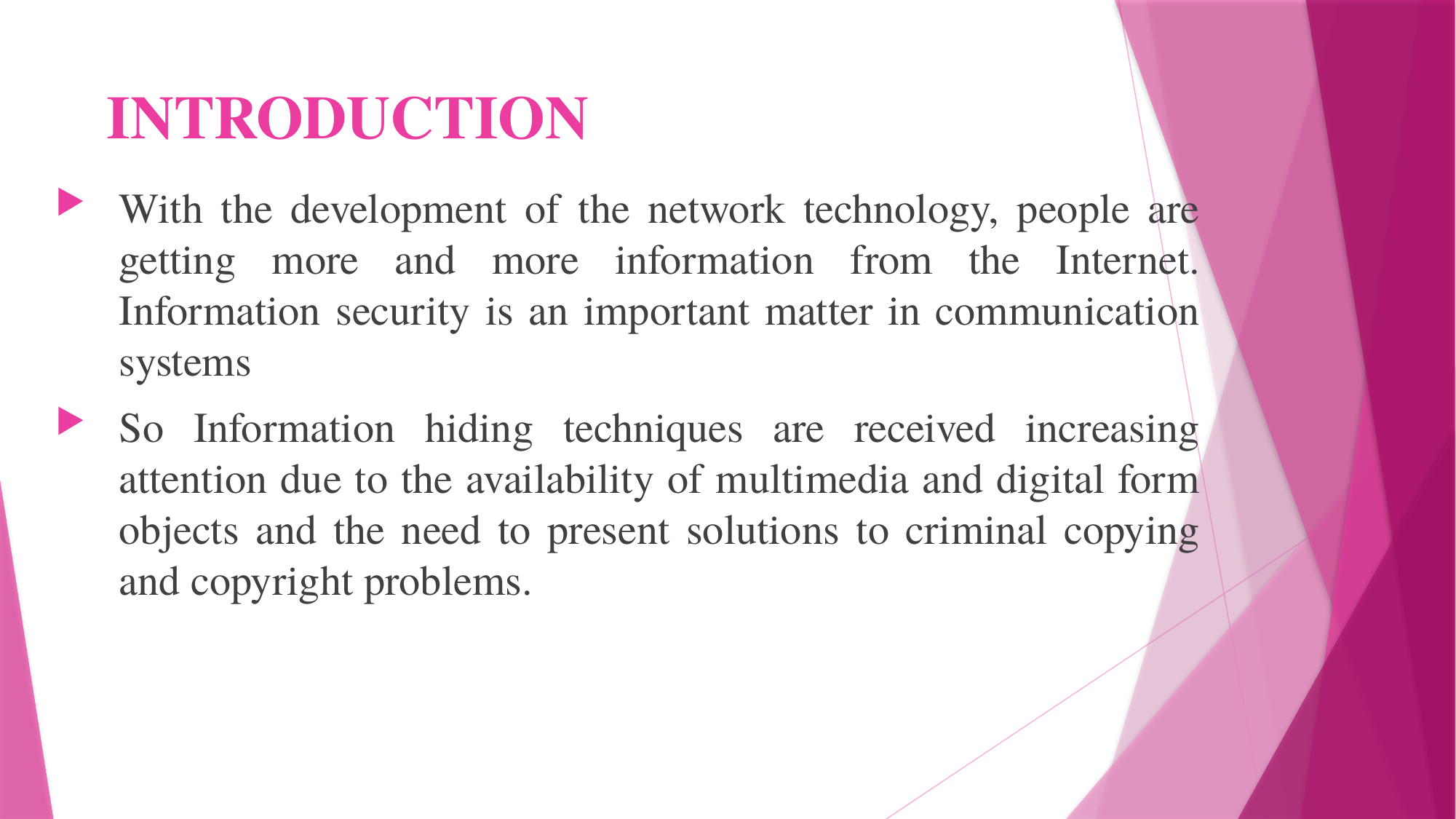

# INTRODUCTION
With the development of the network technology, people are getting more and more information from the Internet. Information security is an important matter in communication systems
So Information hiding techniques are received increasing attention due to the availability of multimedia and digital form objects and the need to present solutions to criminal copying and copyright problems.